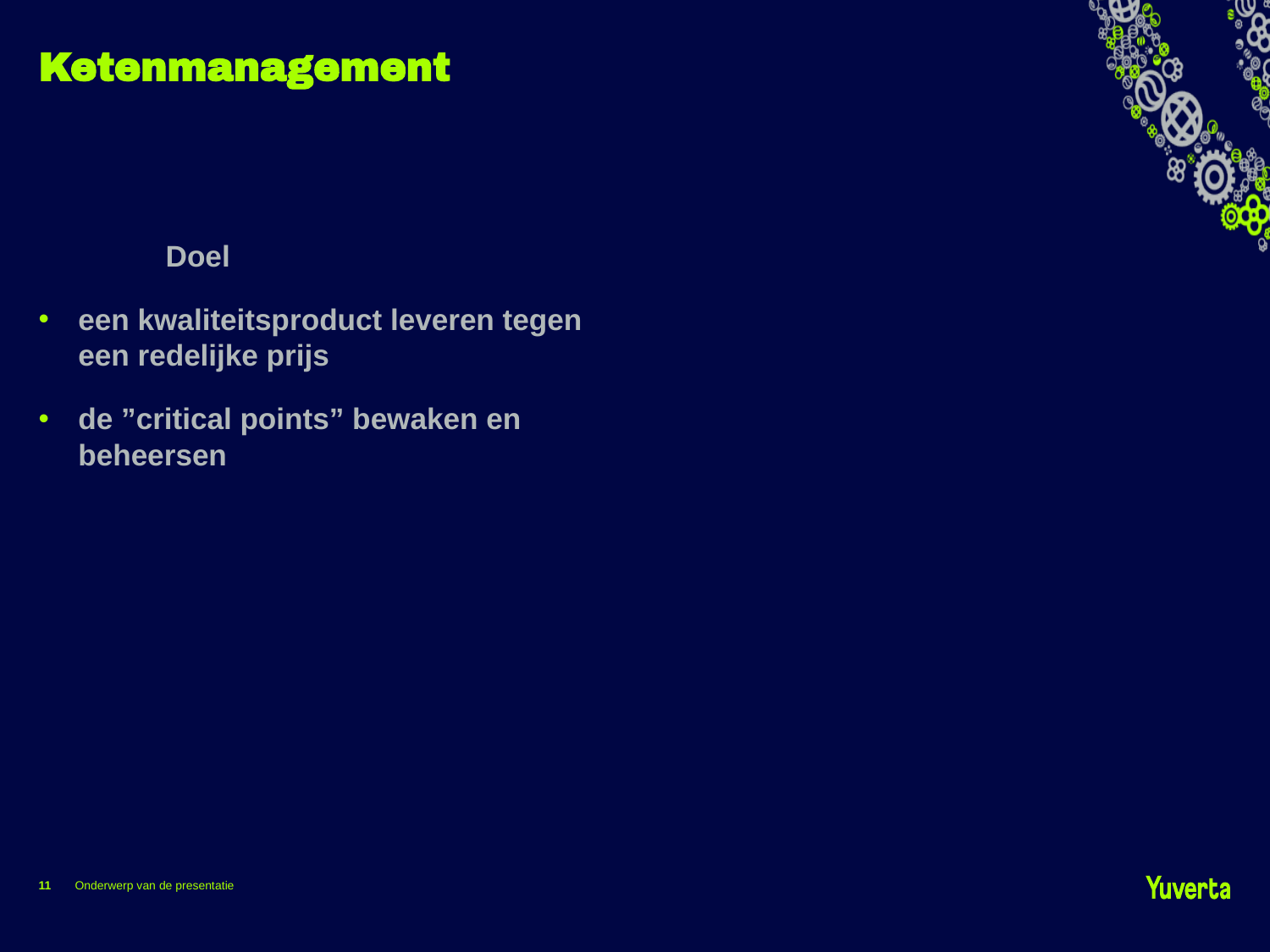

# Ketenmanagement
	Doel
een kwaliteitsproduct leveren tegen een redelijke prijs
de ”critical points” bewaken en beheersen

11
Onderwerp van de presentatie
14-3-2024